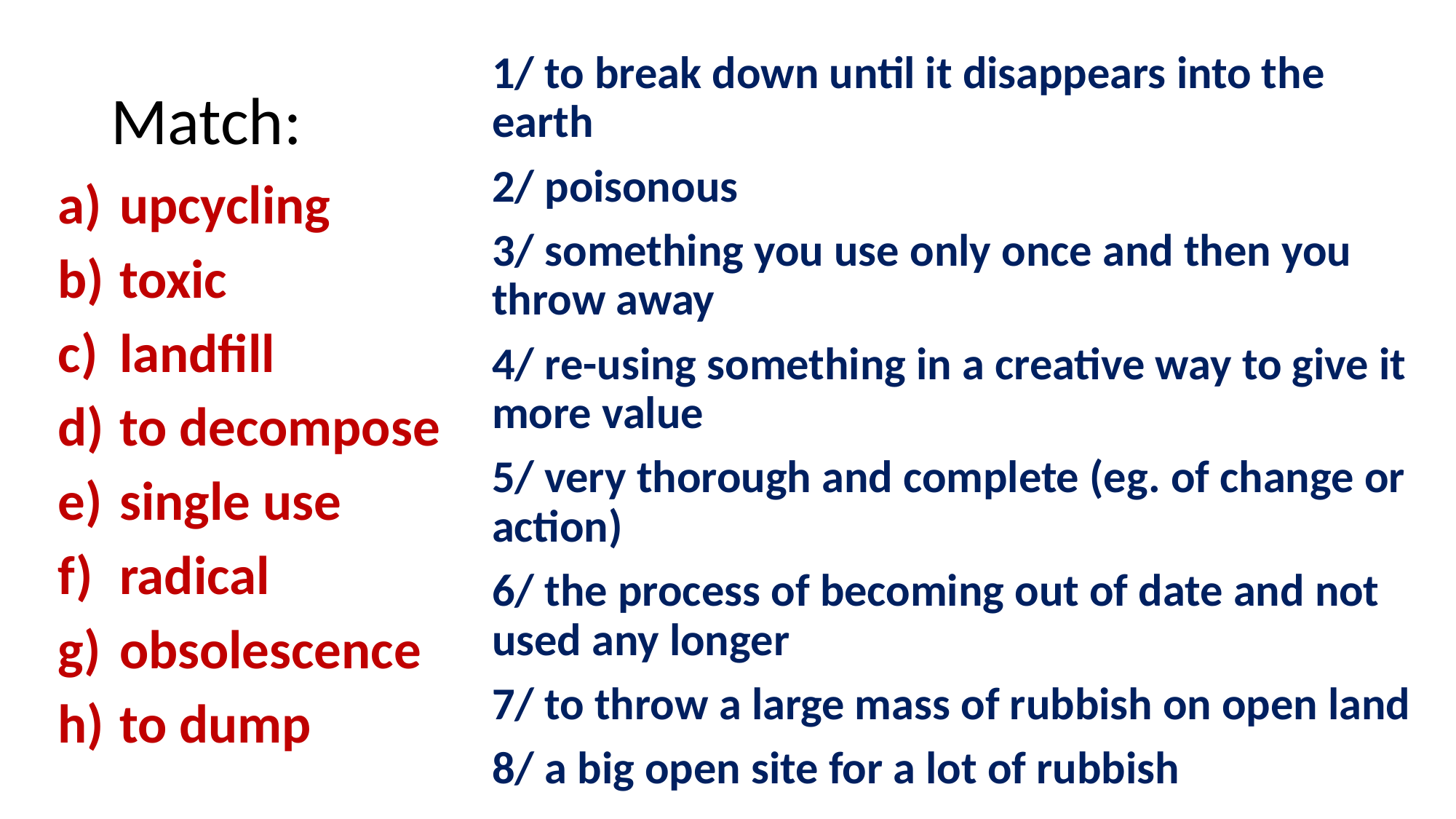

1/ to break down until it disappears into the earth
2/ poisonous
3/ something you use only once and then you throw away
4/ re-using something in a creative way to give it more value
5/ very thorough and complete (eg. of change or action)
6/ the process of becoming out of date and not used any longer
7/ to throw a large mass of rubbish on open land
8/ a big open site for a lot of rubbish
# Match:
upcycling
toxic
landfill
to decompose
single use
radical
obsolescence
to dump